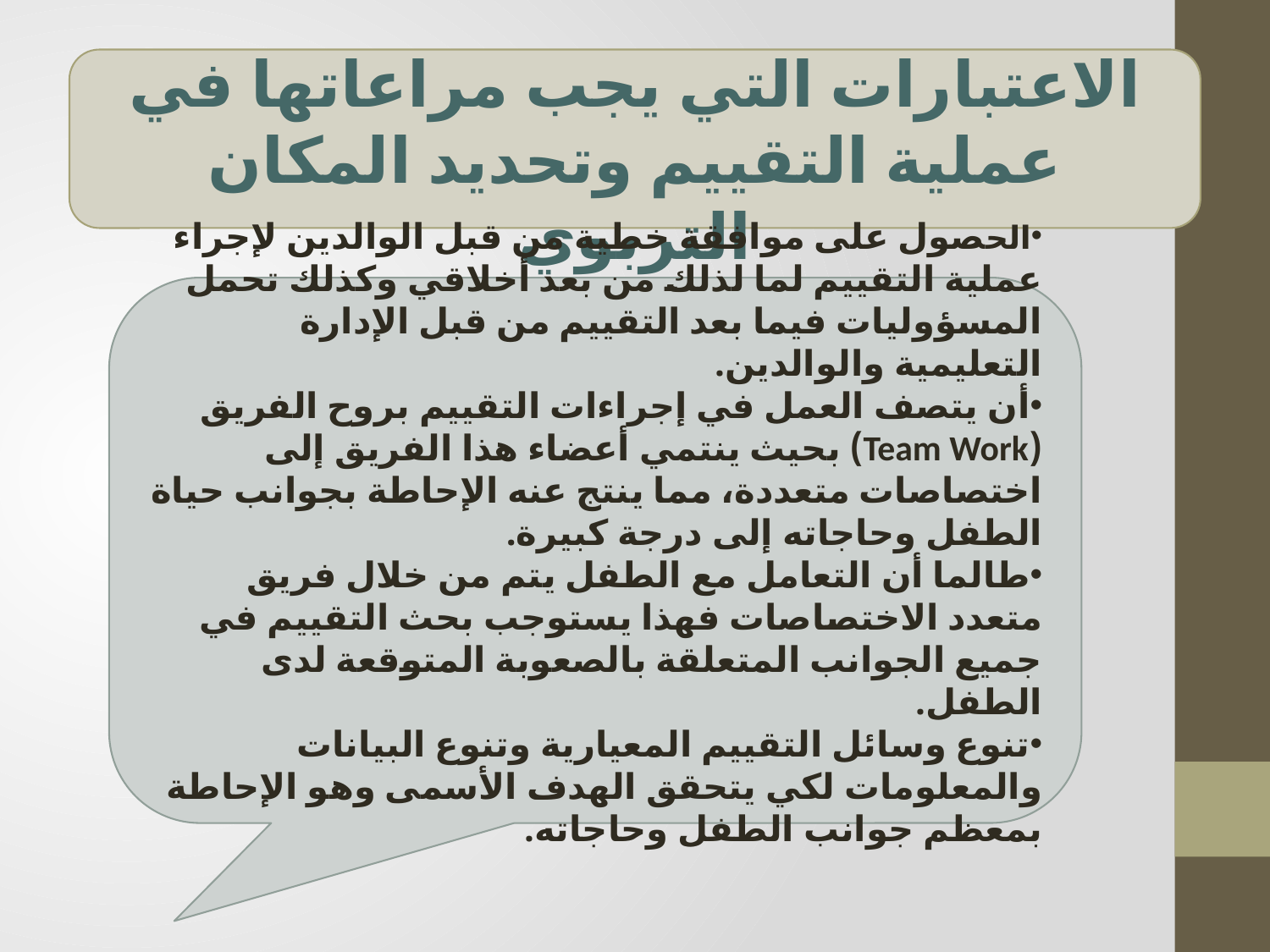

الاعتبارات التي يجب مراعاتها في عملية التقييم وتحديد المكان التربوي
الحصول على موافقة خطية من قبل الوالدين لإجراء عملية التقييم لما لذلك من بعد أخلاقي وكذلك تحمل المسؤوليات فيما بعد التقييم من قبل الإدارة التعليمية والوالدين.
أن يتصف العمل في إجراءات التقييم بروح الفريق (Team Work) بحيث ينتمي أعضاء هذا الفريق إلى اختصاصات متعددة، مما ينتج عنه الإحاطة بجوانب حياة الطفل وحاجاته إلى درجة كبيرة.
طالما أن التعامل مع الطفل يتم من خلال فريق متعدد الاختصاصات فهذا يستوجب بحث التقييم في جميع الجوانب المتعلقة بالصعوبة المتوقعة لدى الطفل.
تنوع وسائل التقييم المعيارية وتنوع البيانات والمعلومات لكي يتحقق الهدف الأسمى وهو الإحاطة بمعظم جوانب الطفل وحاجاته.